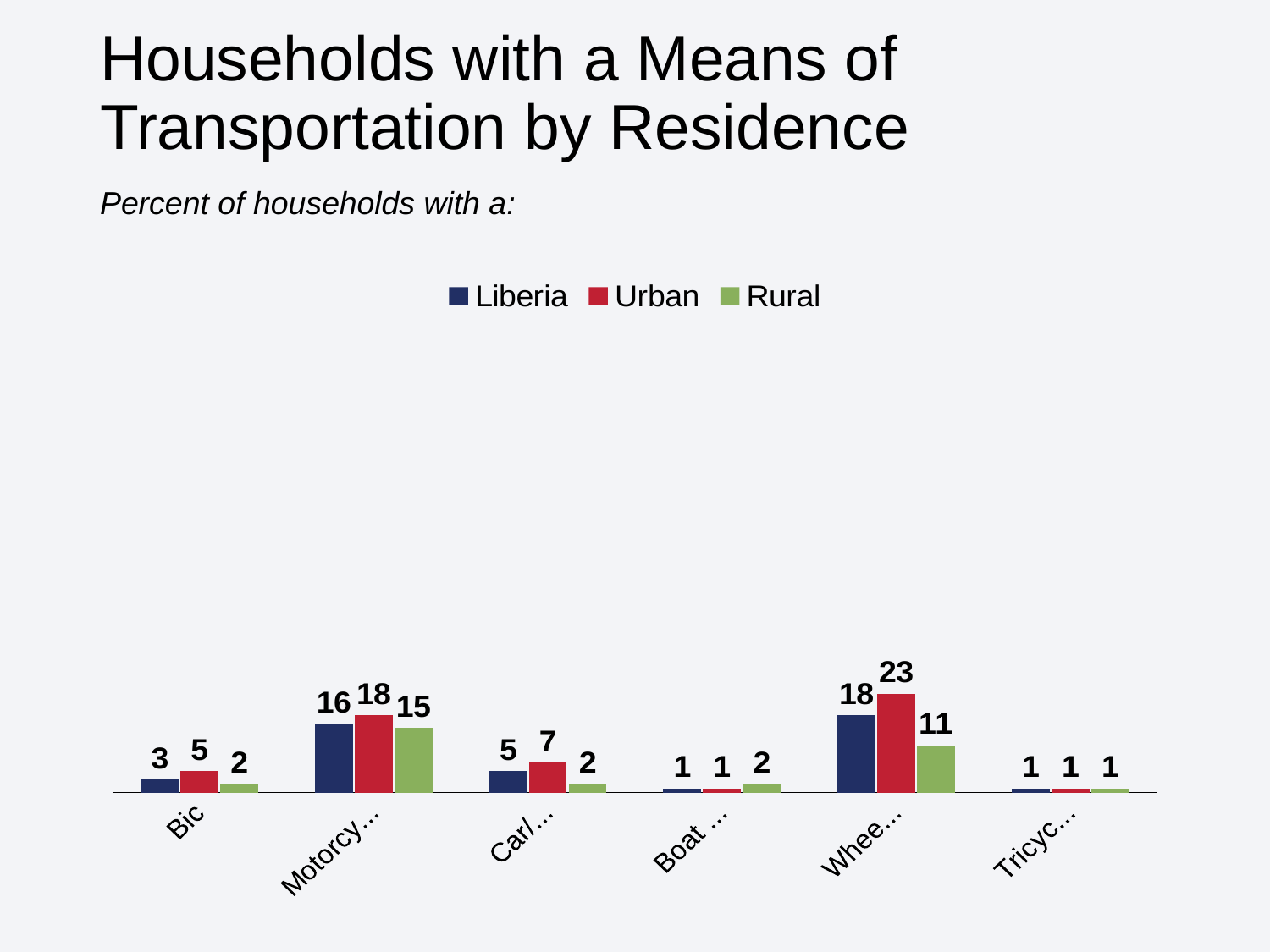

# Households with a Means of Transportation by Residence
Percent of households with a:

### Chart

| Category | Liberia | Urban | Rural |
|---|---|---|---|
| Bicycle | 3.0 | 5.0 | 2.0 |
| Motorcycle/ scooter | 16.0 | 18.0 | 15.0 |
| Car/truck | 5.0 | 7.0 | 2.0 |
| Boat or canoe | 1.0 | 1.0 | 2.0 |
| Wheelbarrow | 18.0 | 23.0 | 11.0 |
| Tricycle or kehkeh | 1.0 | 1.0 | 1.0 |